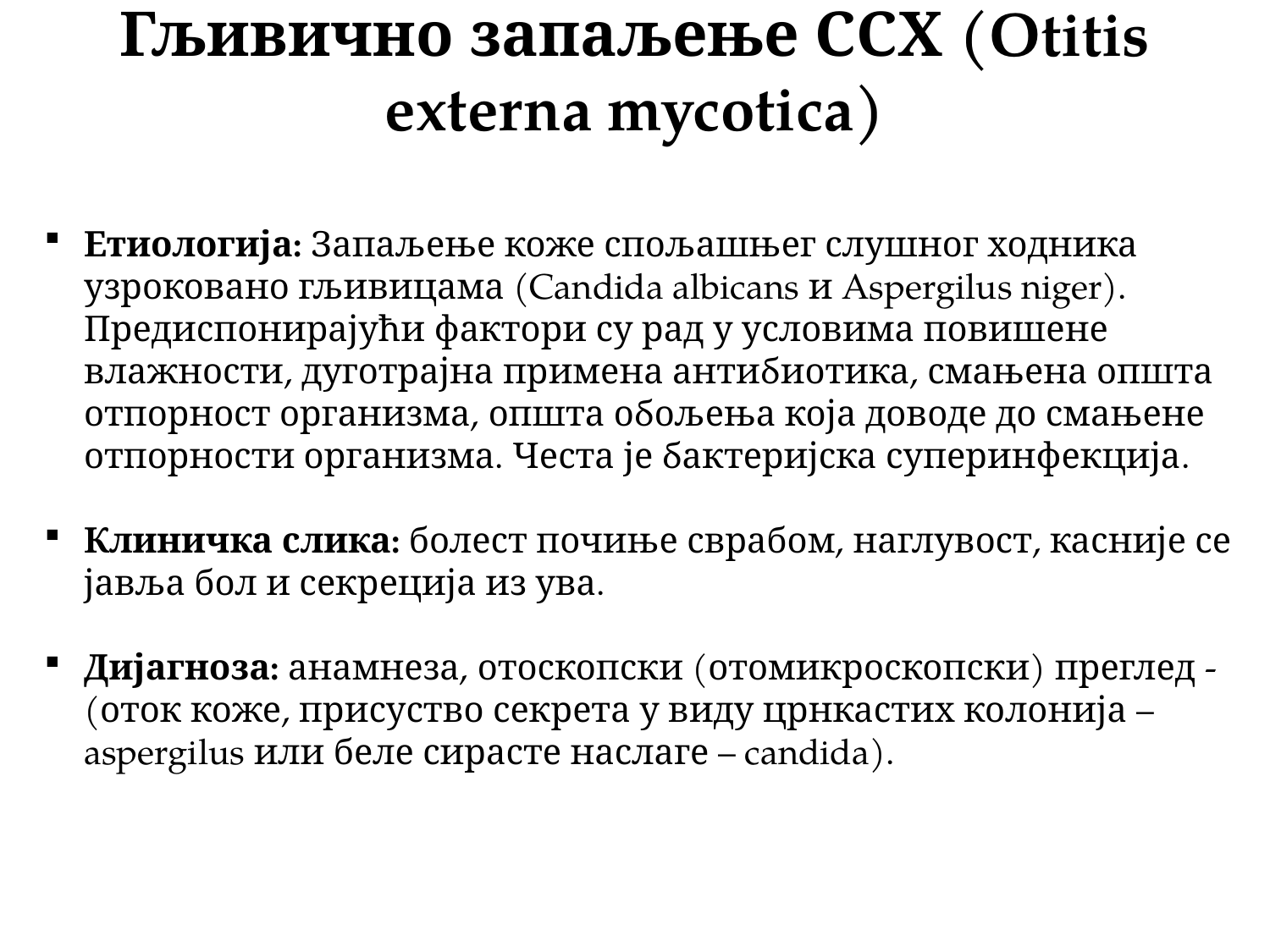

Гљивично запаљење ССХ (Otitis externa mycotica)

Етиологија: Запаљење коже спољашњег слушног ходника узроковано гљивицама (Candida albicans и Aspergilus niger). Предиспонирајући фактори су рад у условима повишене влажности, дуготрајна примена антибиотика, смањена општа отпорност организма, општа обољења која доводе до смањене отпорности организма. Честа је бактеријска суперинфекција.

Клиничка слика: болест почиње сврабом, наглувост, касније се јавља бол и секреција из ува.

Дијагноза: анамнеза, отоскопски (отомикроскопски) преглед - (оток коже, присуство секрета у виду црнкастих колонија –aspergilus или беле сирасте наслаге – candida).